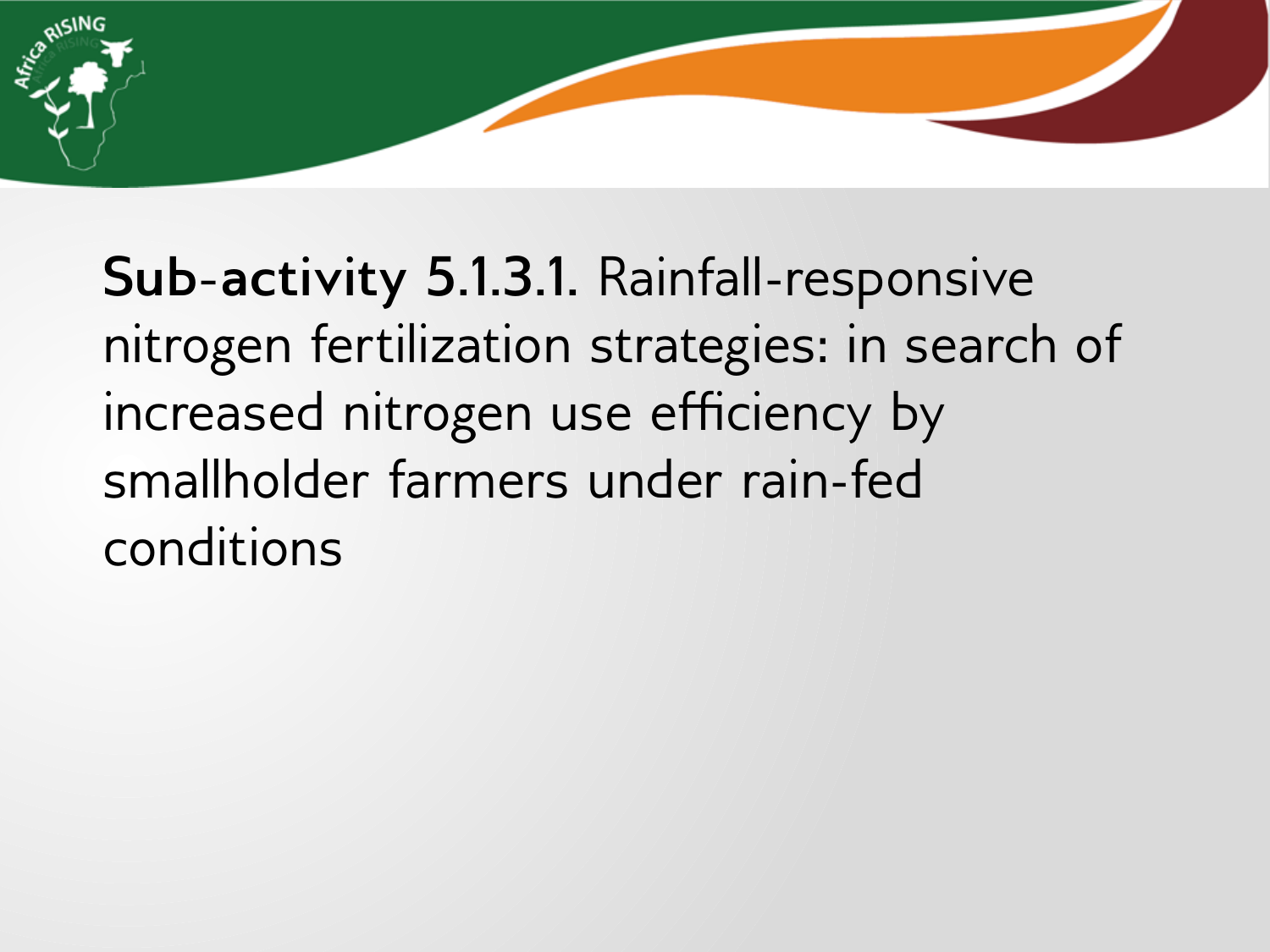

Sub-activity 5.1.3.1. Rainfall-responsive nitrogen fertilization strategies: in search of increased nitrogen use efficiency by smallholder farmers under rain-fed conditions